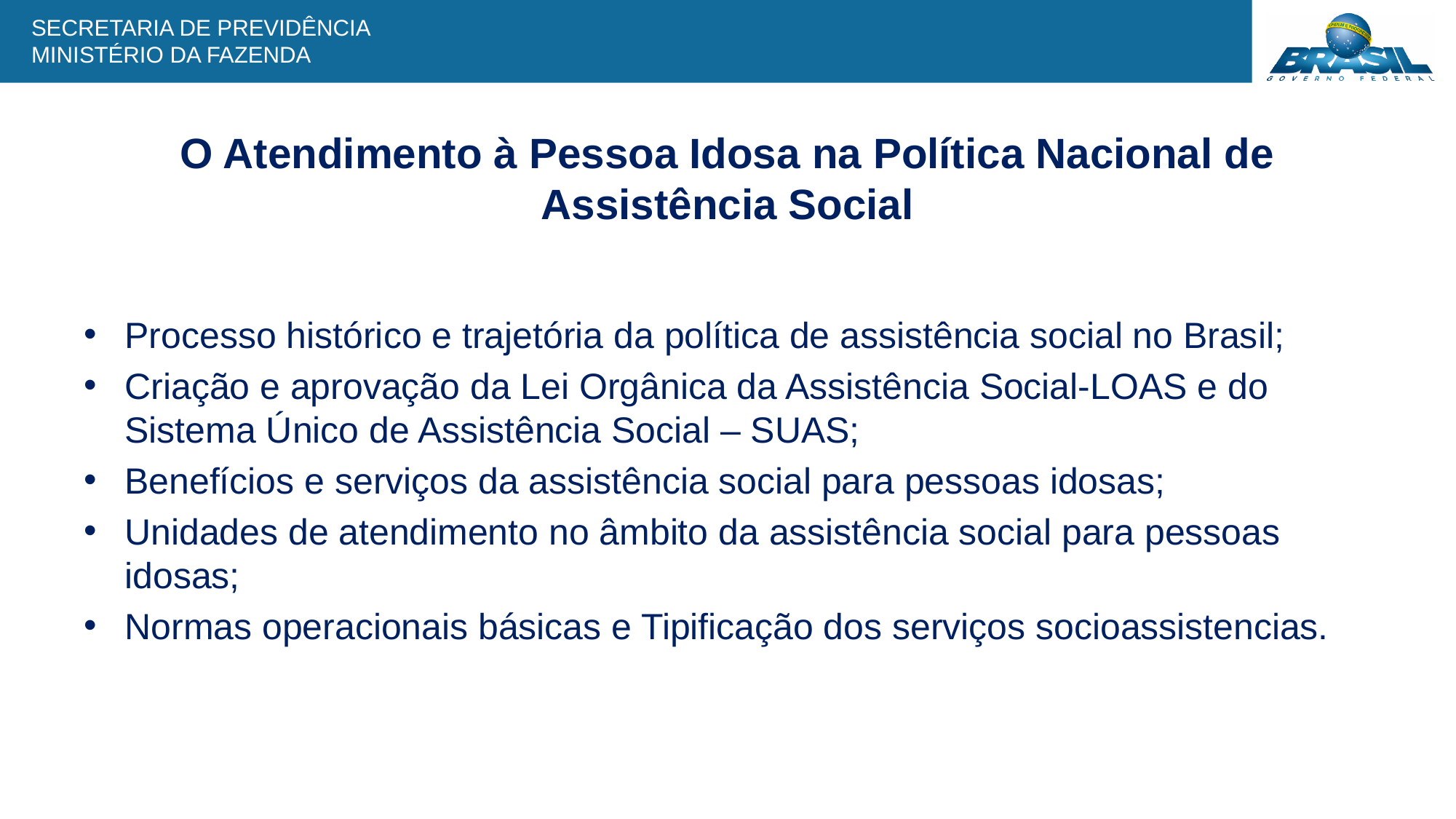

# O Atendimento à Pessoa Idosa na Política Nacional de Assistência Social
Processo histórico e trajetória da política de assistência social no Brasil;
Criação e aprovação da Lei Orgânica da Assistência Social-LOAS e do Sistema Único de Assistência Social – SUAS;
Benefícios e serviços da assistência social para pessoas idosas;
Unidades de atendimento no âmbito da assistência social para pessoas idosas;
Normas operacionais básicas e Tipificação dos serviços socioassistencias.